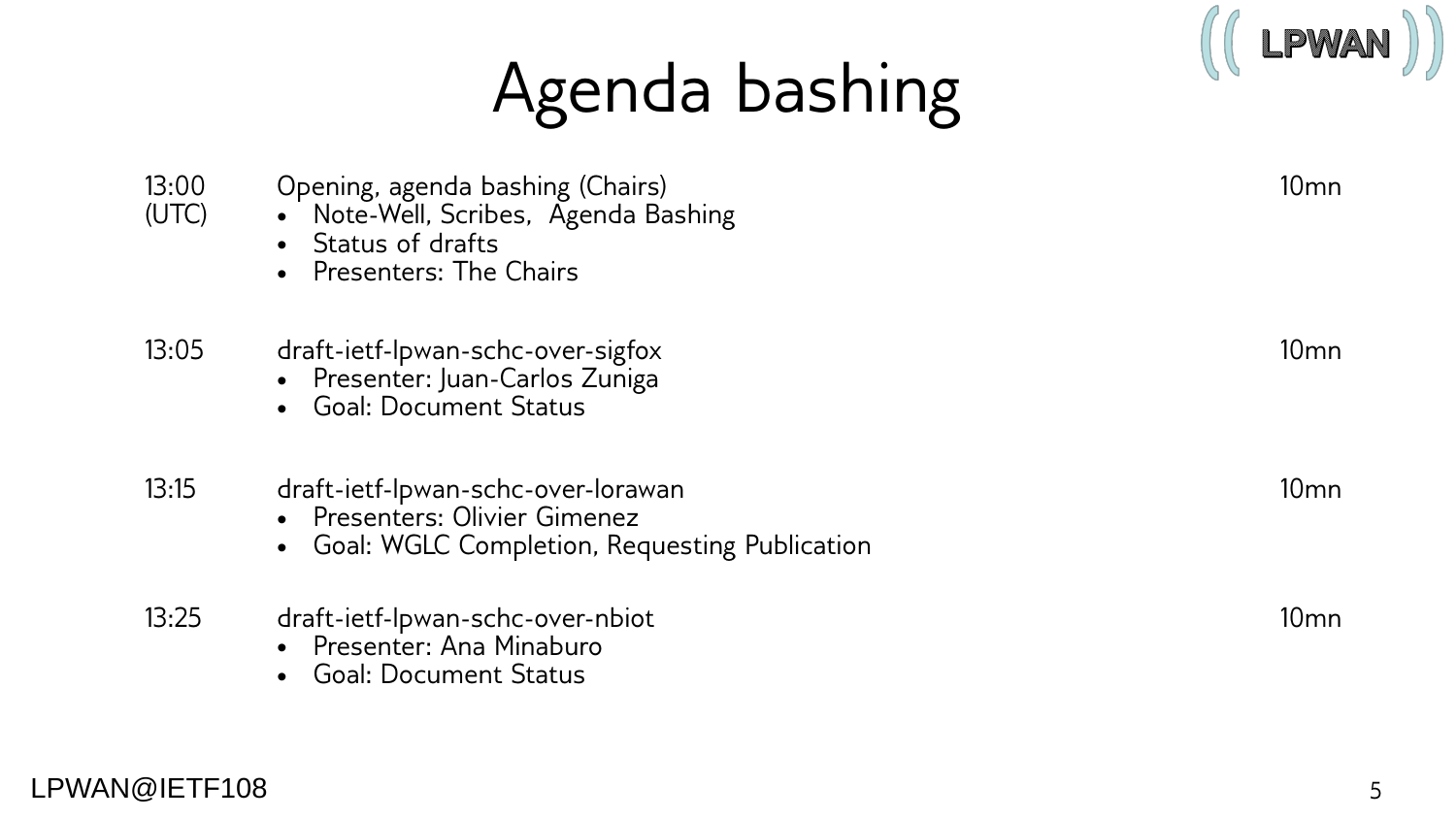

# Agenda bashing
| 13:00 (UTC) | Opening, agenda bashing (Chairs) Note-Well, Scribes, Agenda Bashing Status of drafts Presenters: The Chairs | 10mn |
| --- | --- | --- |
| 13:05 | draft-ietf-lpwan-schc-over-sigfox Presenter: Juan-Carlos Zuniga Goal: Document Status | 10mn |
| 13:15 | draft-ietf-lpwan-schc-over-lorawan Presenters: Olivier Gimenez Goal: WGLC Completion, Requesting Publication | 10mn |
| 13:25 | draft-ietf-lpwan-schc-over-nbiot Presenter: Ana Minaburo Goal: Document Status | 10mn |
5